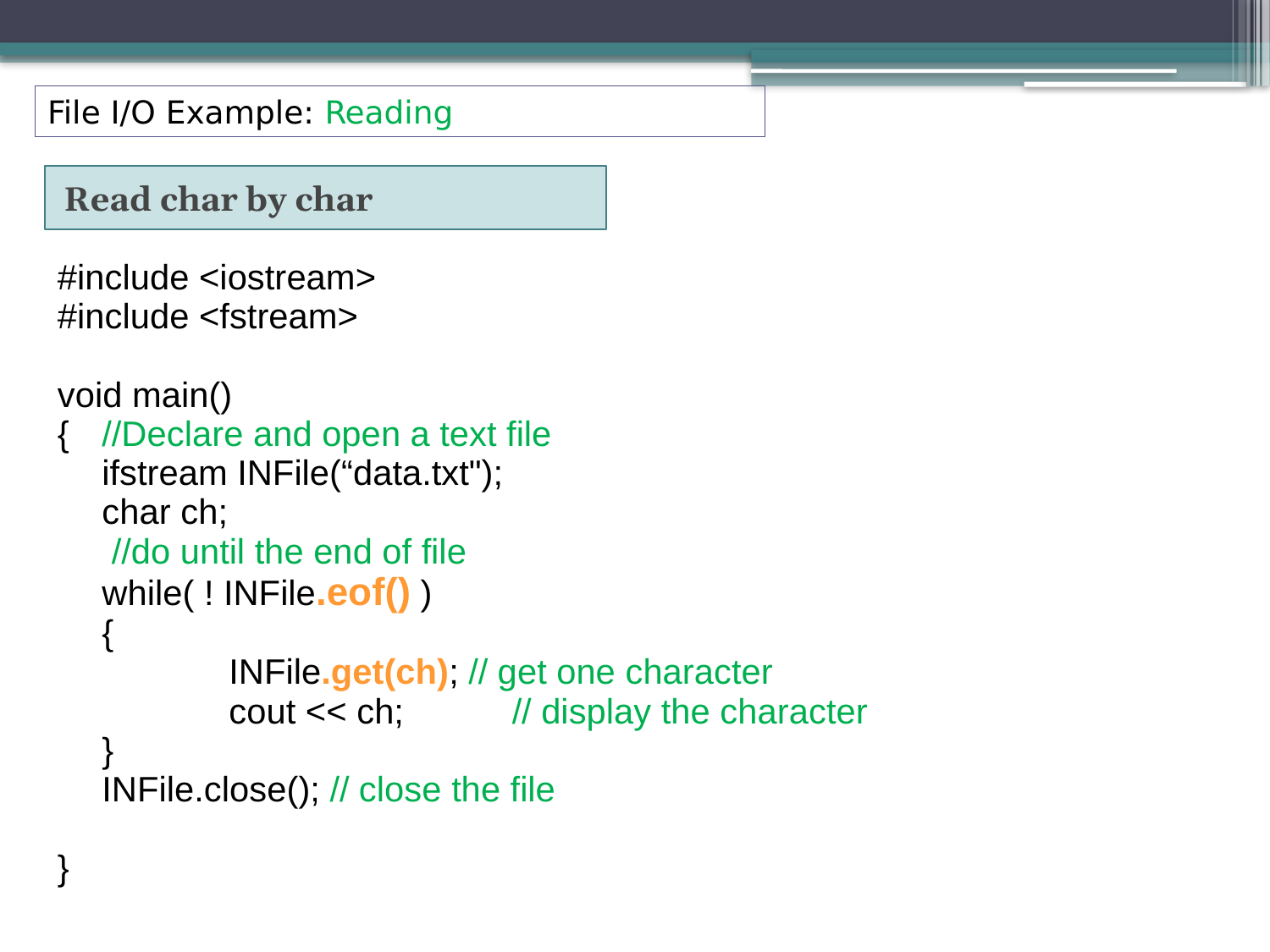

File I/O Example: Reading
Read char by char
#include <iostream>
#include <fstream>

void main()
{	//Declare and open a text file
	ifstream INFile(“data.txt");
 	char ch;
	 //do until the end of file
	while( ! INFile.eof() )
	{
		INFile.get(ch); // get one character
		cout << ch;	   // display the character
	}
	INFile.close(); // close the file

}